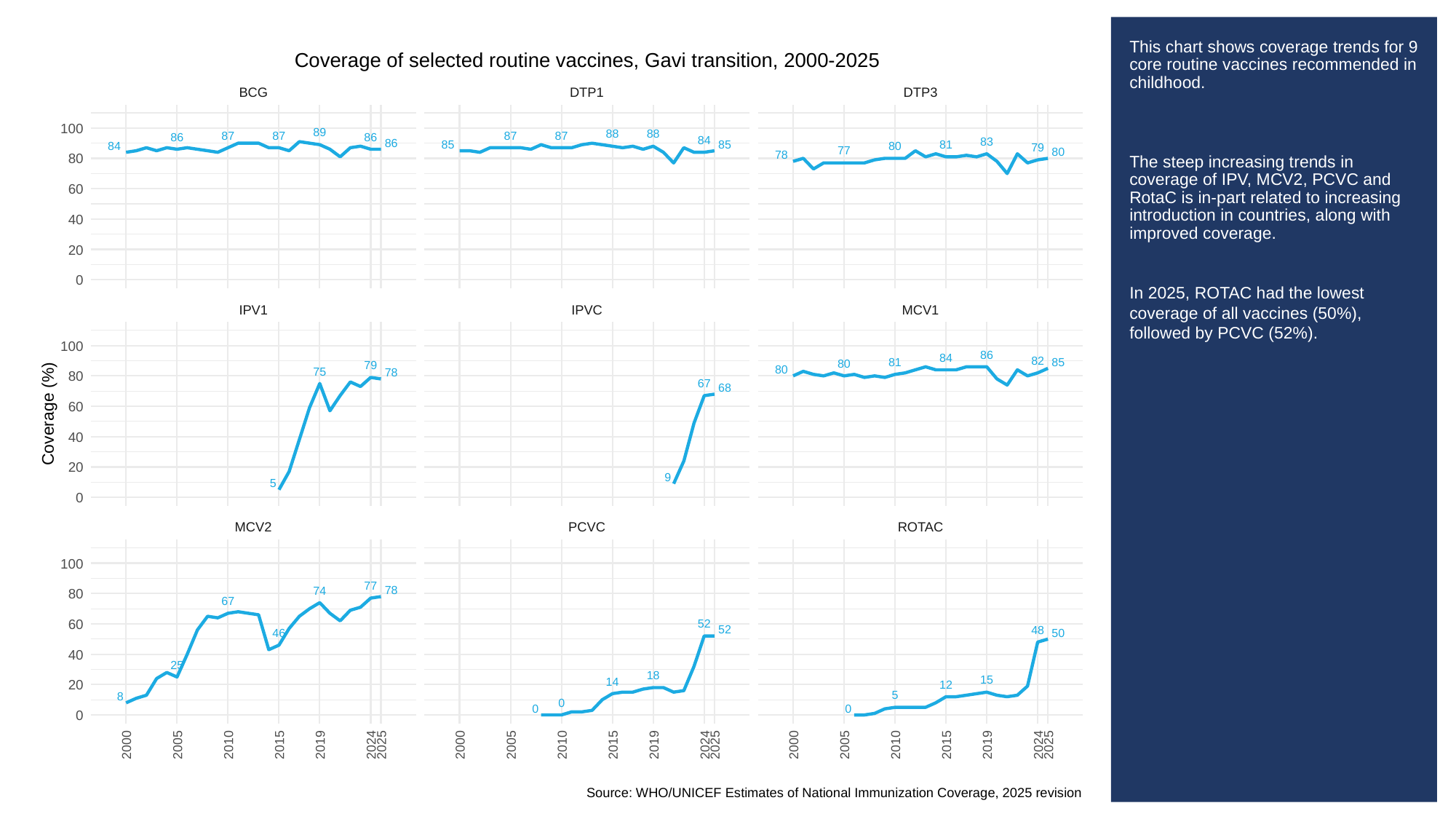

# This chart shows coverage trends for 9 core routine vaccines recommended in childhood.

The steep increasing trends in coverage of IPV, MCV2, PCVC and RotaC is in-part related to increasing introduction in countries, along with improved coverage.

In 2025, ROTAC had the lowest coverage of all vaccines (50%), followed by PCVC (52%).

Coverage of selected routine vaccines, Gavi transition, 2000-2025
BCG
DTP1
DTP3

100

89
88
88
87
87
87
87
86
86
84
83
86
85
85
81
84

80

79
77
80
78

80

60

40

20

0

IPV1
IPVC
MCV1

100

86
84
82
85
81
80

79
80

75
78
80

67
68

60

Coverage (%)

40

20

9
5

0

MCV2
PCVC
ROTAC

100

77
78
74
80

67

60
52

52
48
50
46

40

25

18
15
14
20
12

5
8
0

0
0
0

2000
2005
2010
2015
2019
2024
2025
2000
2005
2010
2015
2019
2024
2025
2000
2005
2010
2015
2019
2024
2025
Source: WHO/UNICEF Estimates of National Immunization Coverage, 2025 revision